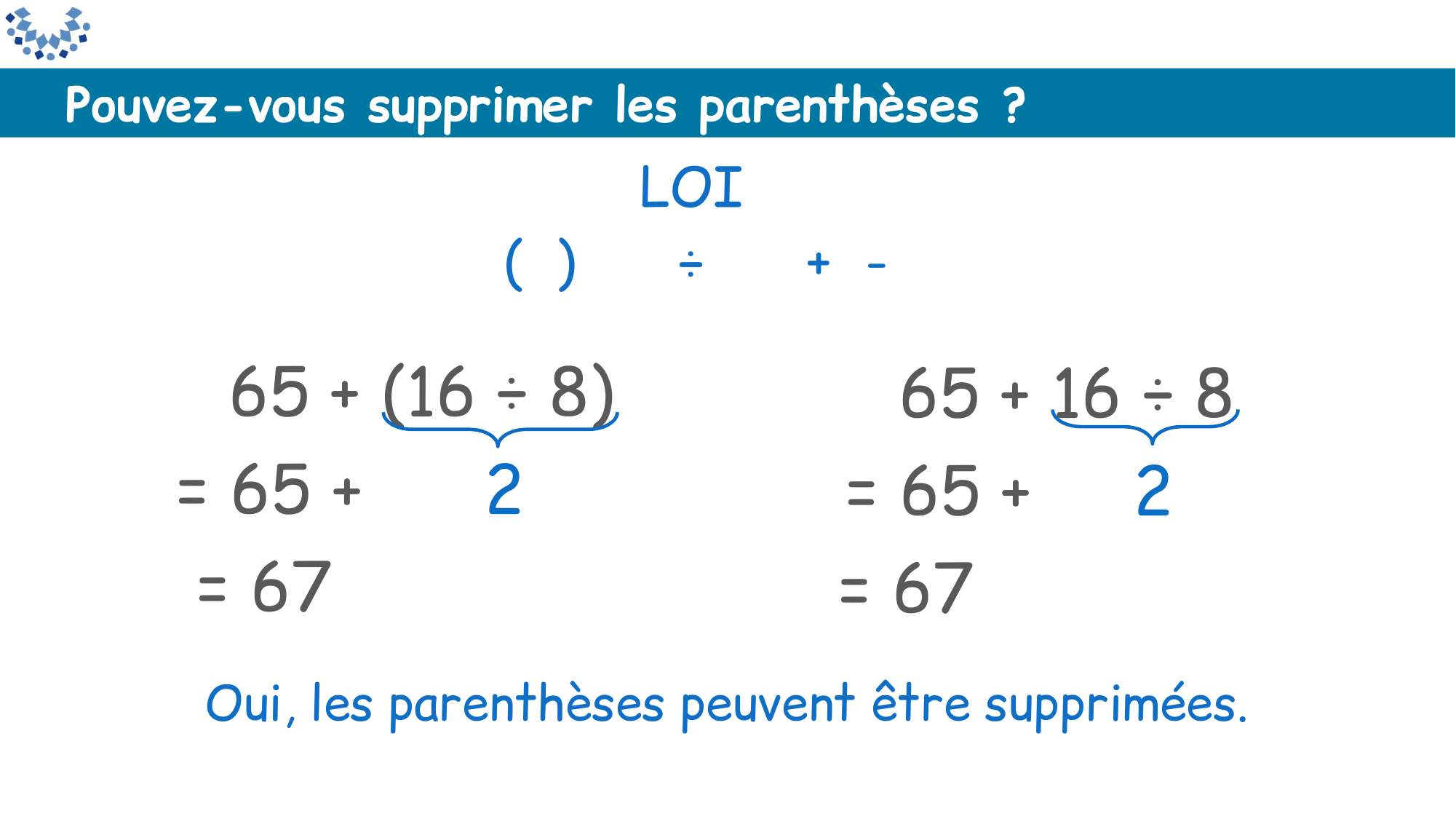

Pouvez-vous supprimer les parenthèses ?
LOI
(  )
+  -
÷

  65 + (16 ÷ 8)
= 65 +      2
= 67
   65 + 16 ÷ 8
= 65 +     2
= 67
Oui, les parenthèses peuvent être supprimées.